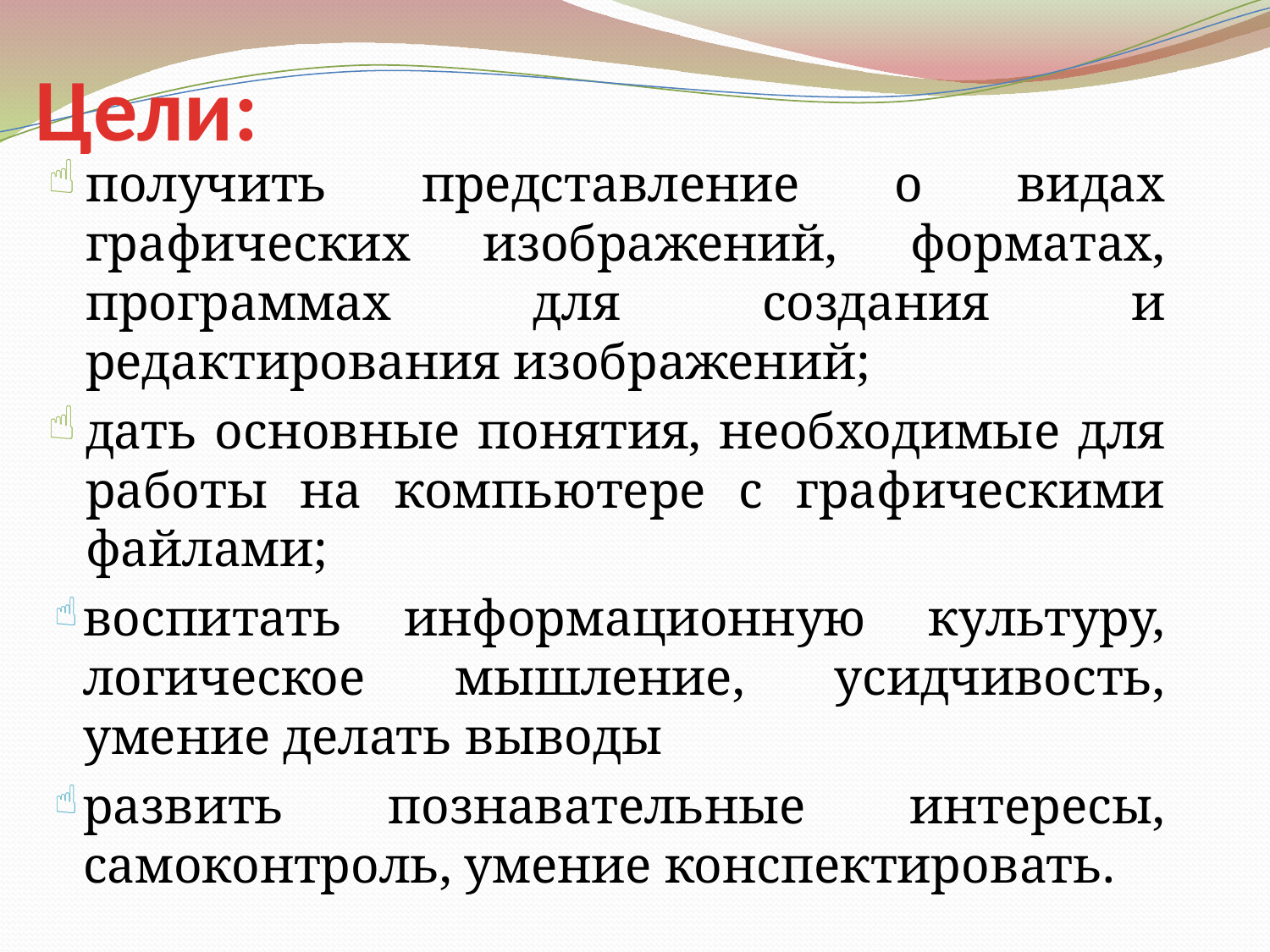

# Цели:
получить представление о видах графических изображений, форматах, программах для создания и редактирования изображений;
дать основные понятия, необходимые для работы на компьютере с графическими файлами;
воспитать информационную культуру, логическое мышление, усидчивость, умение делать выводы
развить познавательные интересы, самоконтроль, умение конспектировать.